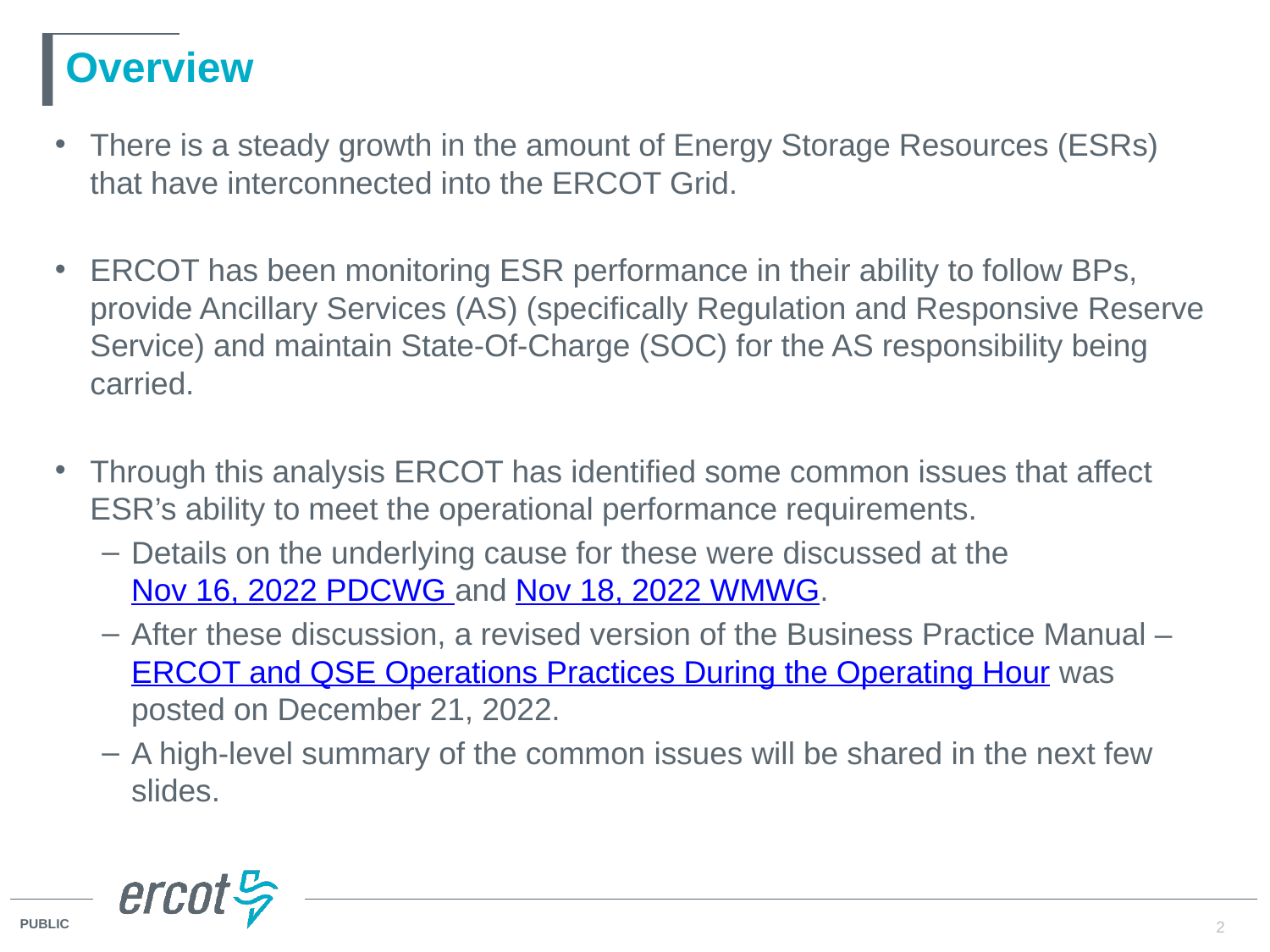

# Overview
There is a steady growth in the amount of Energy Storage Resources (ESRs) that have interconnected into the ERCOT Grid.

ERCOT has been monitoring ESR performance in their ability to follow BPs, provide Ancillary Services (AS) (specifically Regulation and Responsive Reserve Service) and maintain State-Of-Charge (SOC) for the AS responsibility being carried.

Through this analysis ERCOT has identified some common issues that affect ESR’s ability to meet the operational performance requirements.
Details on the underlying cause for these were discussed at the Nov 16, 2022 PDCWG and Nov 18, 2022 WMWG.
After these discussion, a revised version of the Business Practice Manual – ERCOT and QSE Operations Practices During the Operating Hour was posted on December 21, 2022.
A high-level summary of the common issues will be shared in the next few slides.

2